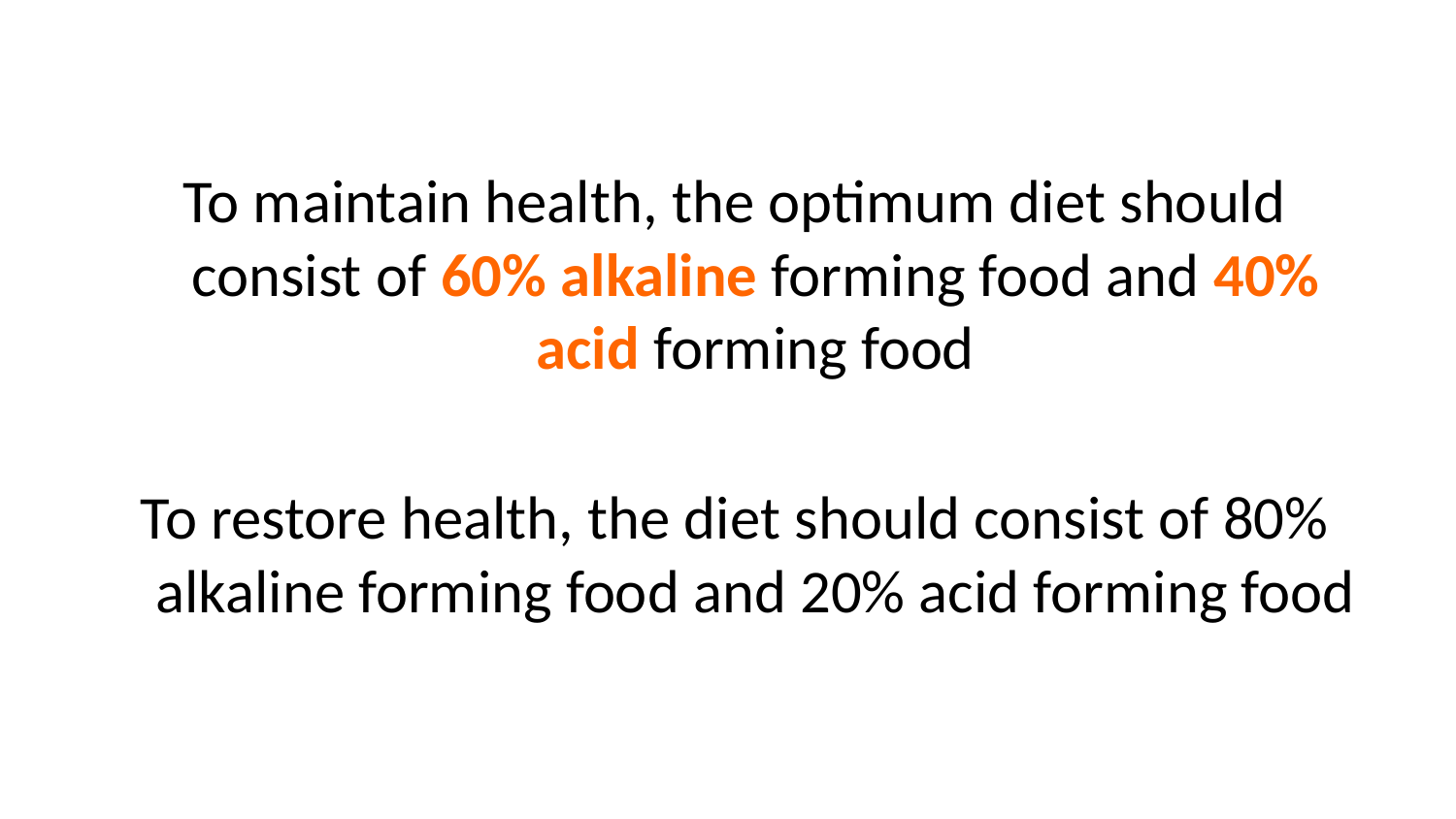

To maintain health, the optimum diet should consist of 60% alkaline forming food and 40% acid forming food

 To restore health, the diet should consist of 80% alkaline forming food and 20% acid forming food